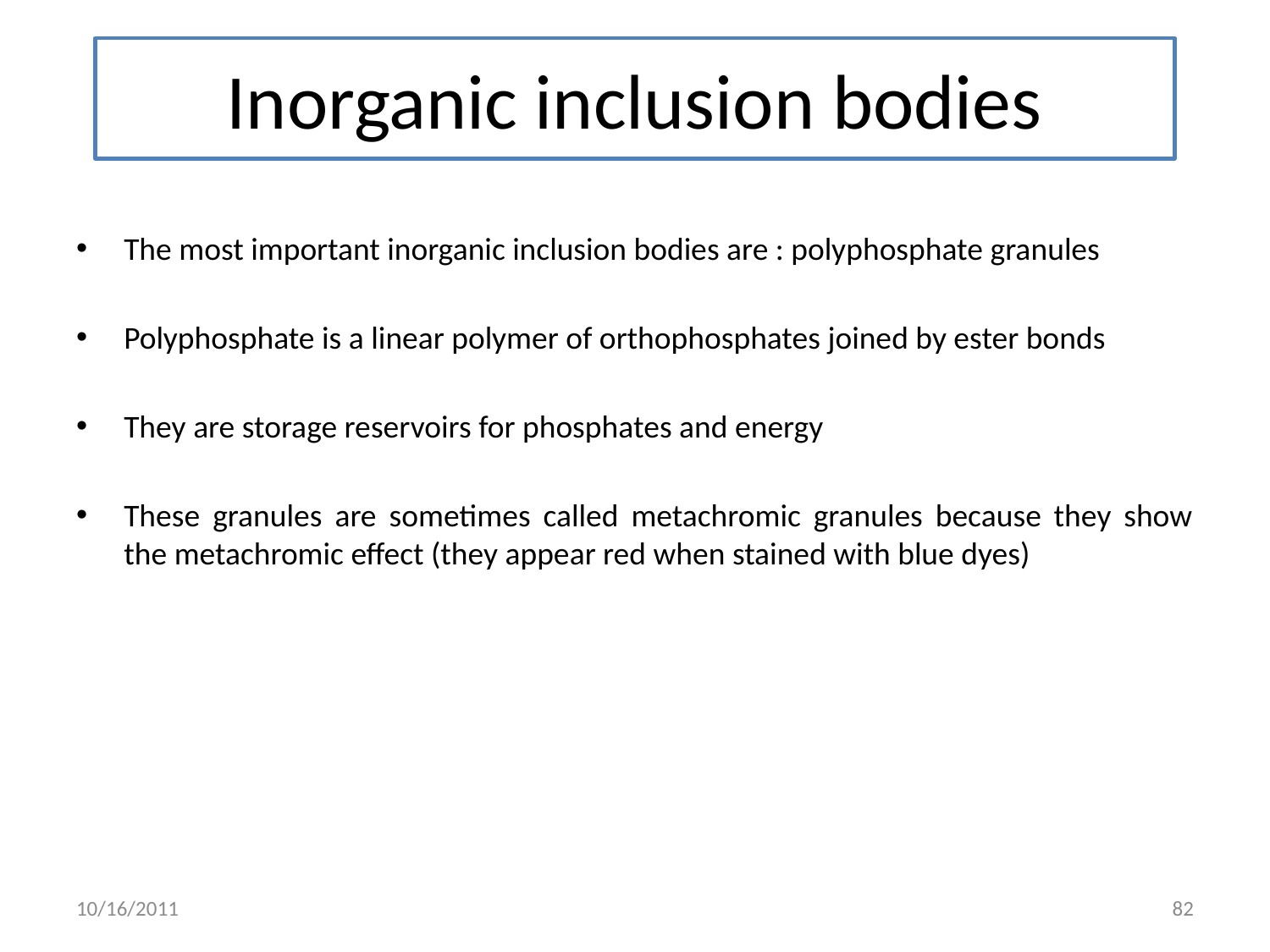

# Inorganic inclusion bodies
The most important inorganic inclusion bodies are : polyphosphate granules

Polyphosphate is a linear polymer of orthophosphates joined by ester bonds

They are storage reservoirs for phosphates and energy

These granules are sometimes called metachromic granules because they show the metachromic effect (they appear red when stained with blue dyes)
10/16/2011
82